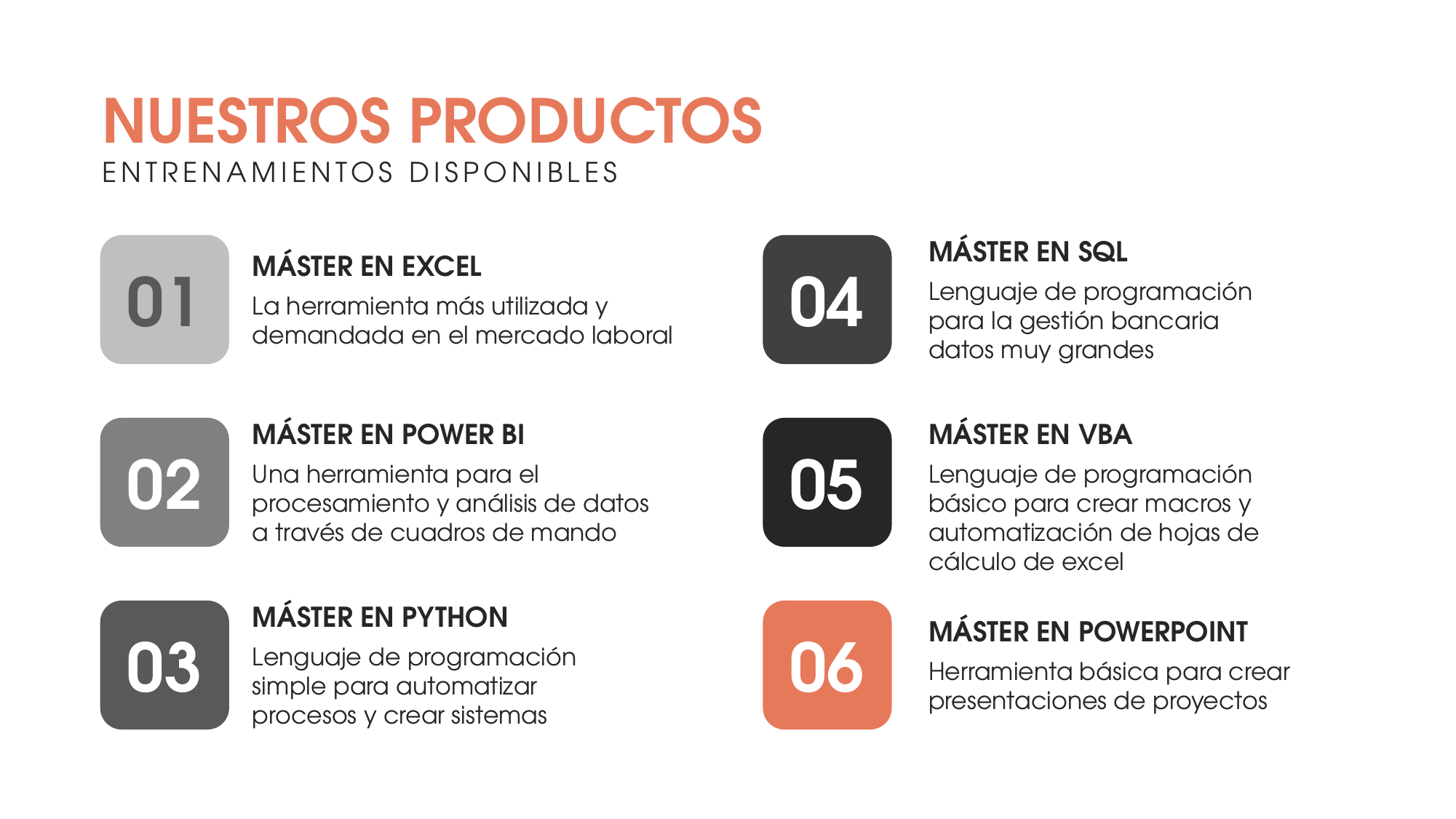

NUESTROS PRODUCTOS
ENTRENAMIENTOS DISPONIBLES

MÁSTER EN SQL
Lenguaje de programación
para la gestión bancaria
datos muy grandes
01
04
MÁSTER EN EXCEL
La herramienta más utilizada y demandada en el mercado laboral

MÁSTER EN POWER BI
Una herramienta para el procesamiento y análisis de datos a través de cuadros de mando
MÁSTER EN VBA
Lenguaje de programación
básico para crear macros y
automatización de hojas de cálculo de excel
02
05

MÁSTER EN PYTHON
Lenguaje de programación simple para automatizar procesos y crear sistemas
03
06
MÁSTER EN POWERPOINT
Herramienta básica para crear
presentaciones de proyectos